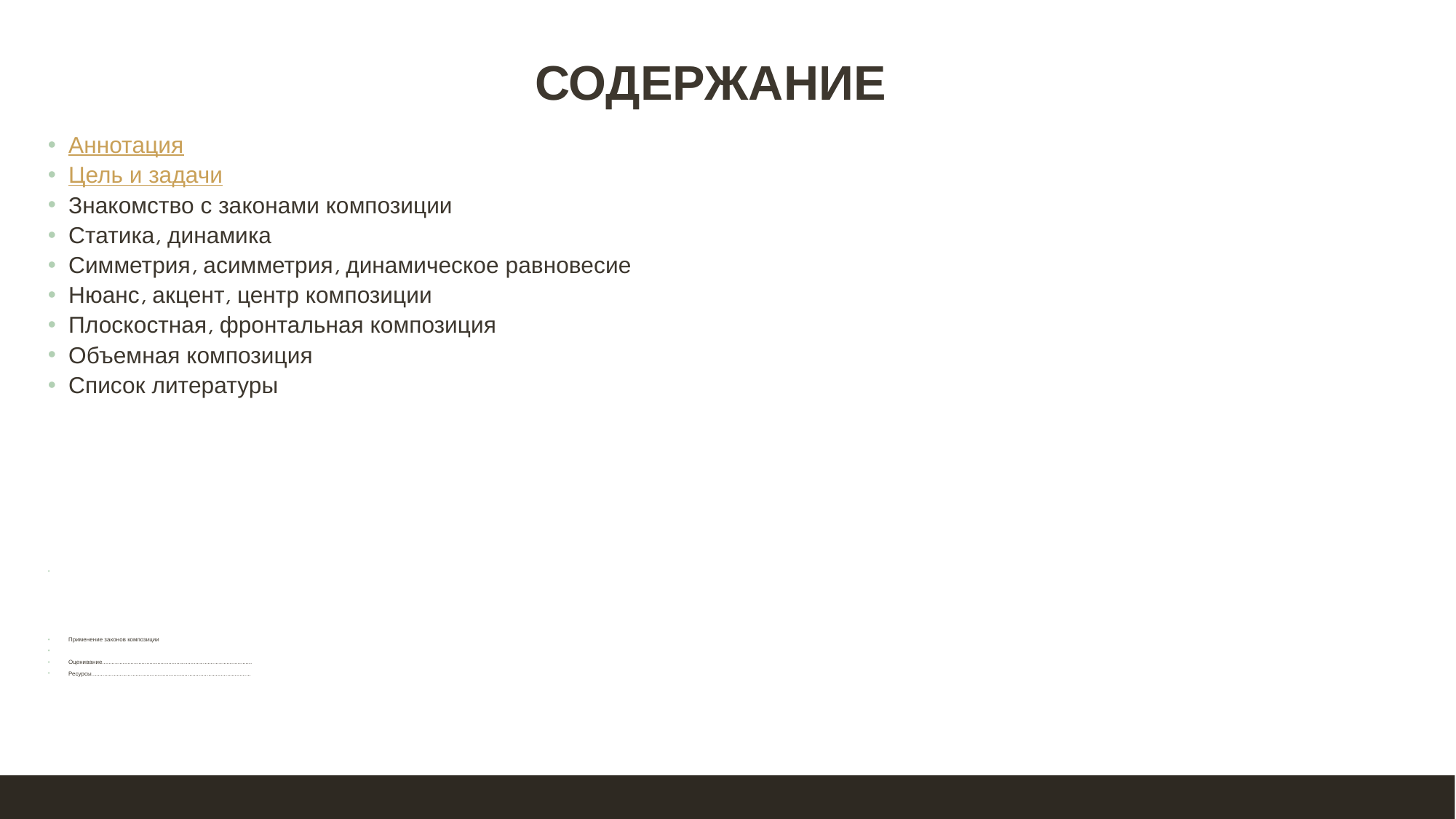

Содержание
Аннотация
Цель и задачи
Знакомство с законами композиции
Статика, динамика
Симметрия, асимметрия, динамическое равновесие
Нюанс, акцент, центр композиции
Плоскостная, фронтальная композиция
Объемная композиция
Список литературы

Применение законов композиции

Оценивание…………………………………………………………………………………..
Ресурсы………………………………………………………………………………………..